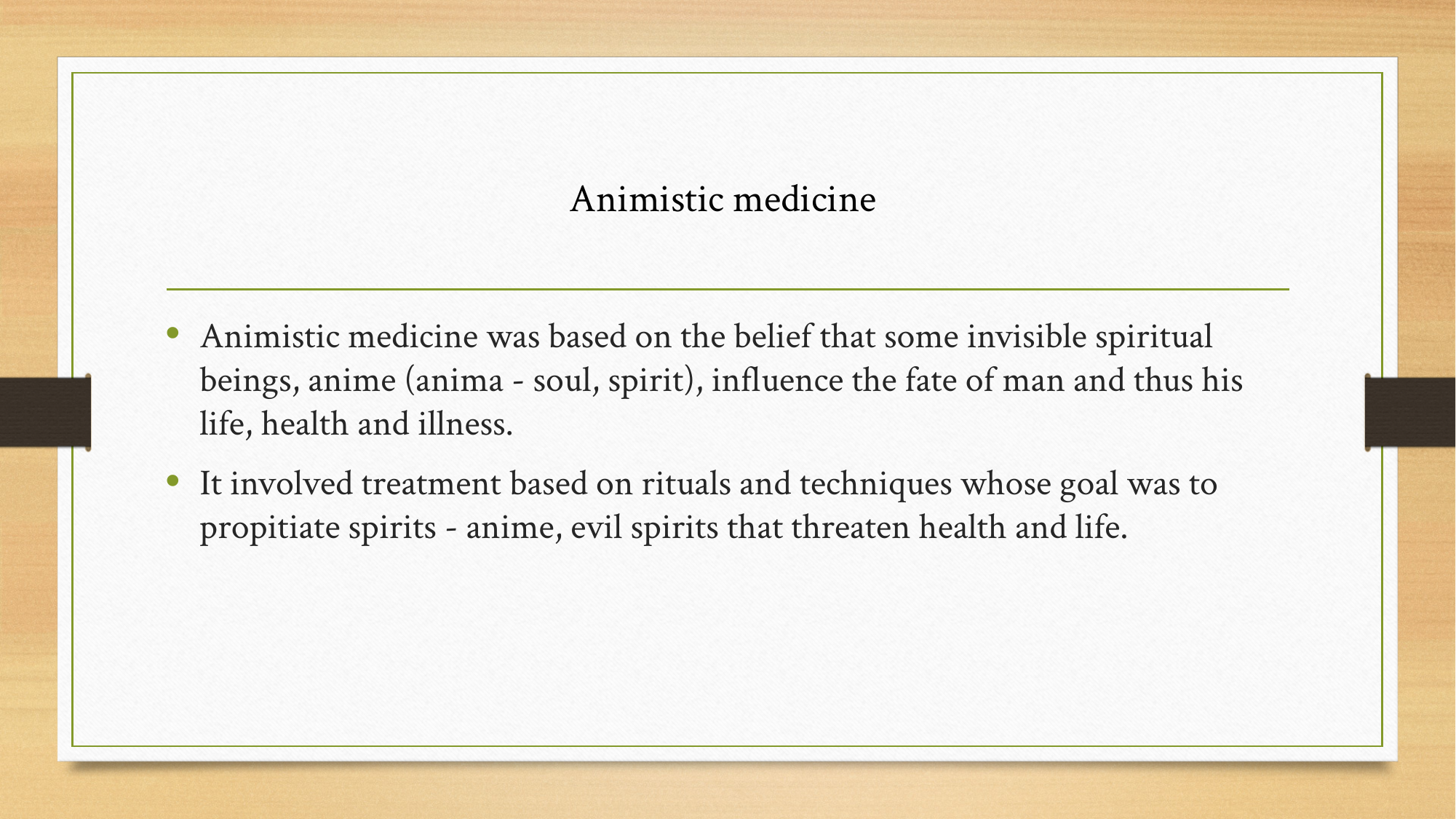

# Animistic medicine
Animistic medicine was based on the belief that some invisible spiritual beings, anime (anima - soul, spirit), influence the fate of man and thus his life, health and illness.
It involved treatment based on rituals and techniques whose goal was to propitiate spirits - anime, evil spirits that threaten health and life.